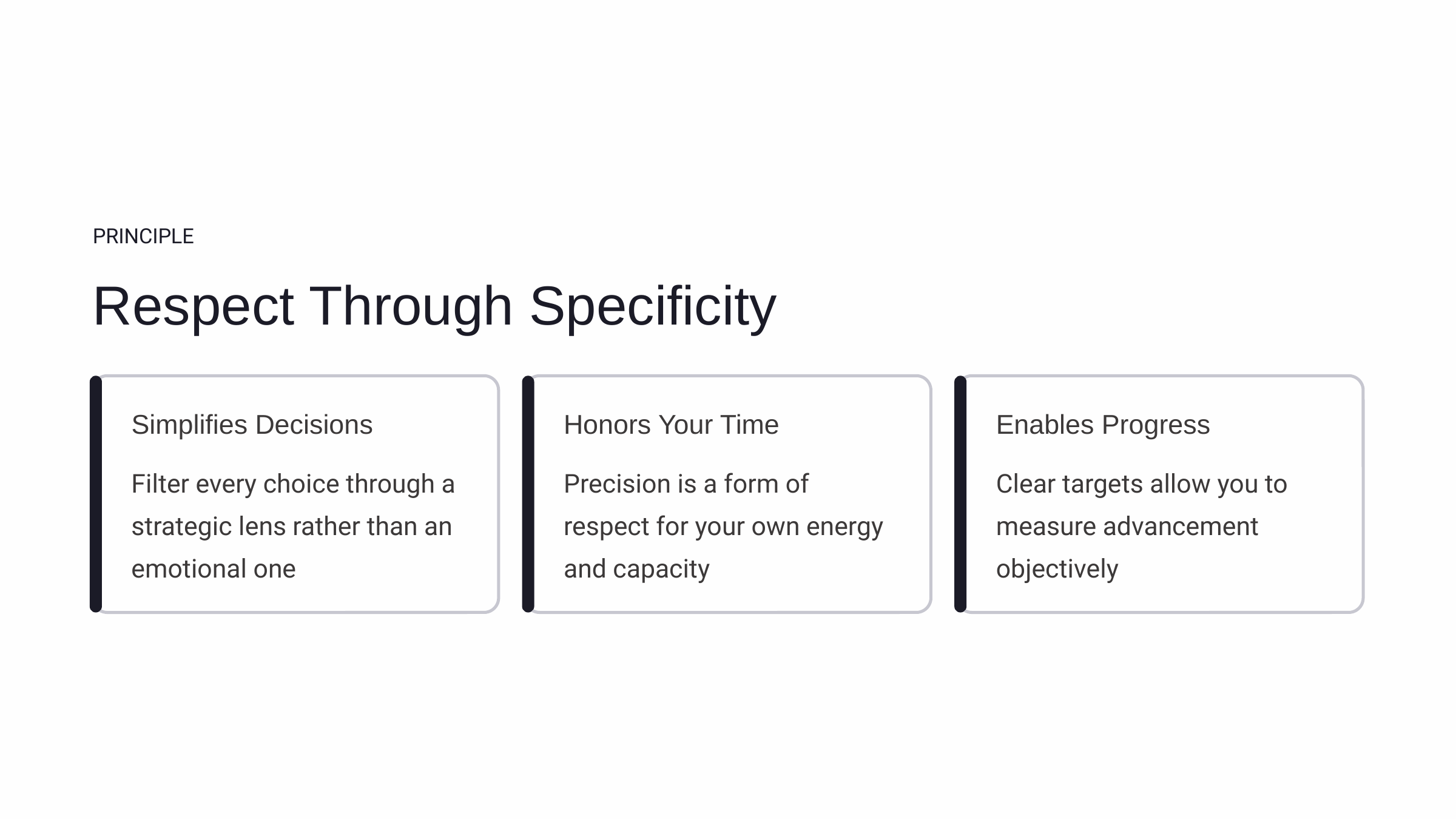

PRINCIPLE
Respect Through Specificity

Simplifies Decisions
Honors Your Time
Enables Progress
Filter every choice through a strategic lens rather than an emotional one
Precision is a form of respect for your own energy and capacity
Clear targets allow you to measure advancement objectively